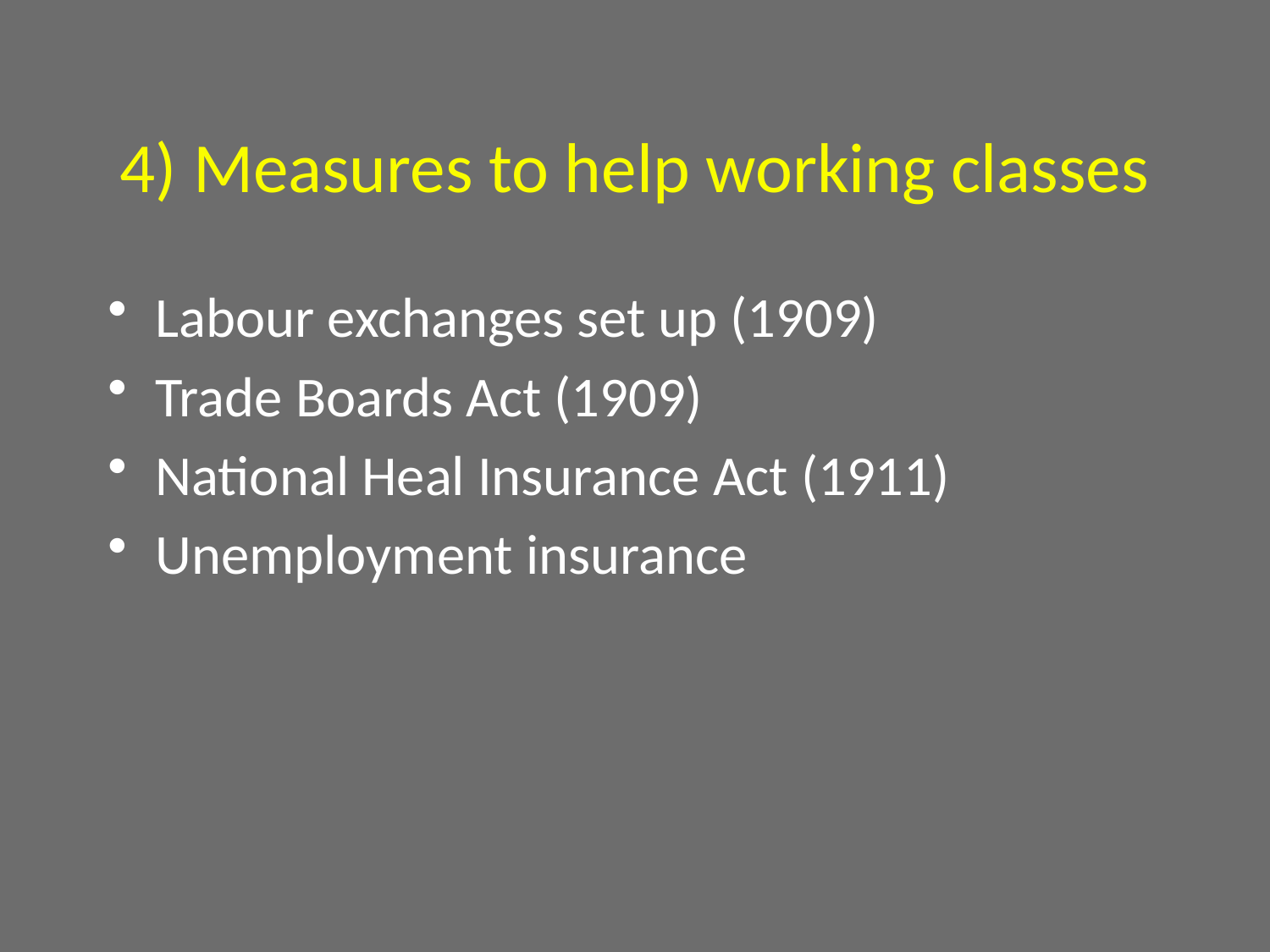

# 4) Measures to help working classes
Labour exchanges set up (1909)
Trade Boards Act (1909)
National Heal Insurance Act (1911)
Unemployment insurance